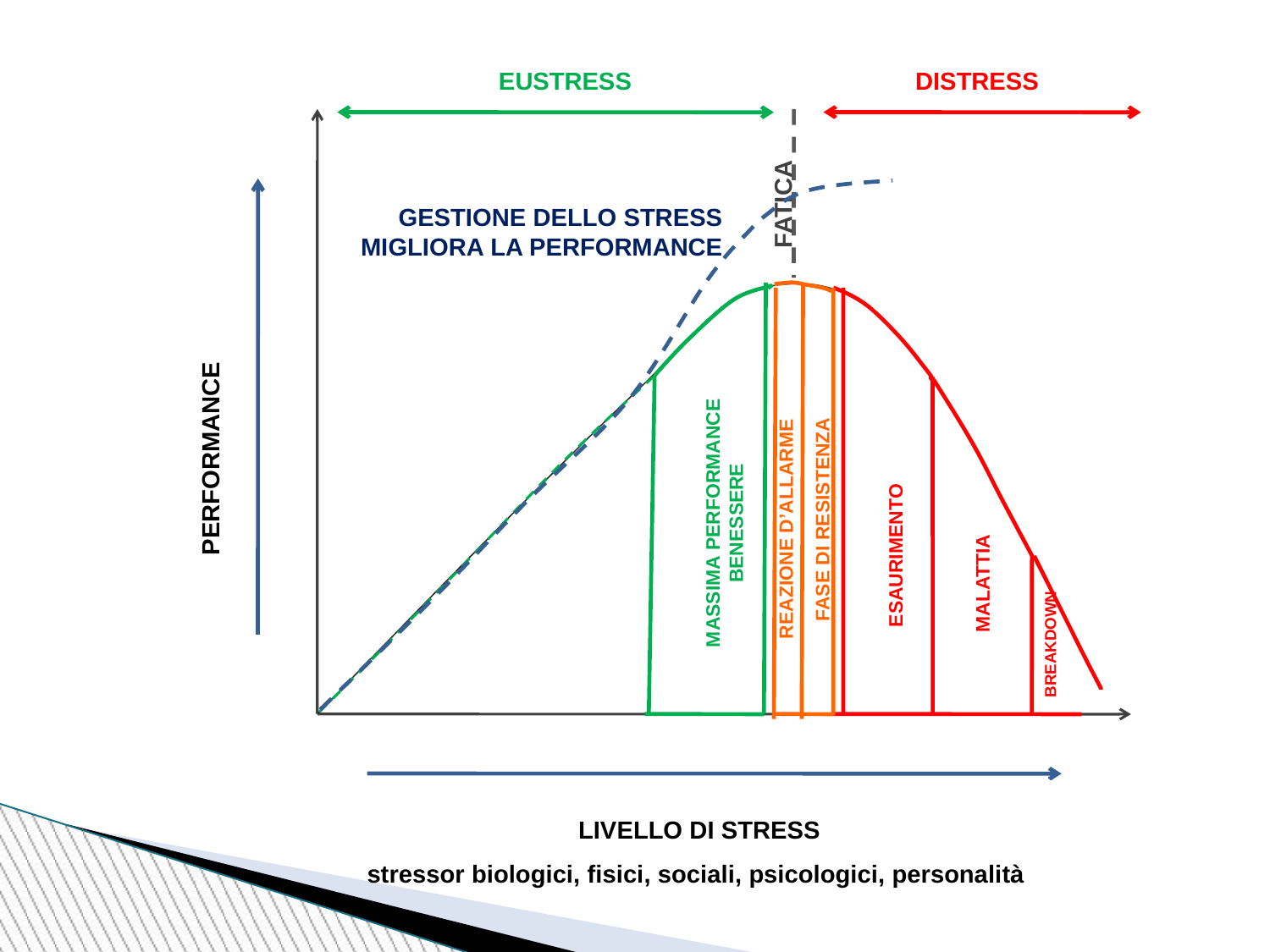

EUSTRESS
DISTRESS

FATICA

GESTIONE DELLO STRESS
MIGLIORA LA PERFORMANCE

PERFORMANCE

MASSIMA PERFORMANCE
BENESSERE
FASE DI RESISTENZA
REAZIONE D’ALLARME
ESAURIMENTO

MALATTIA
BREAKDOWN

LIVELLO DI STRESS
stressor biologici, fisici, sociali, psicologici, personalità